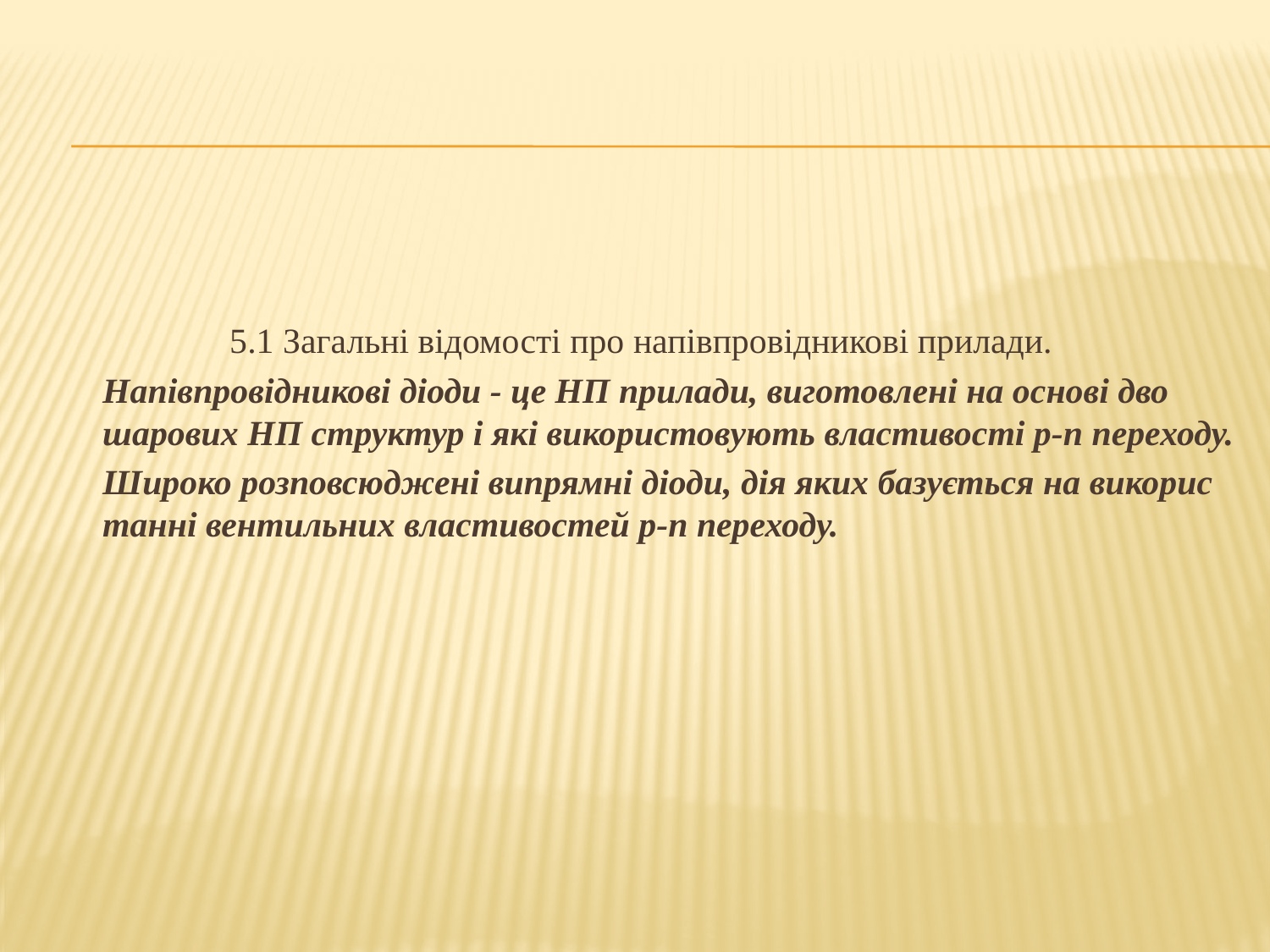

5.1 Загальні відомості про напівпровідникові прилади.
	Напівпровідникові діоди - це НП прилади, виготовлені на основі дво­шарових НП структур і які використовують властивості р-п переходу.
	Широко розповсюджені випрямні діоди, дія яких базується на викорис­танні вентильних властивостей р-п переходу.